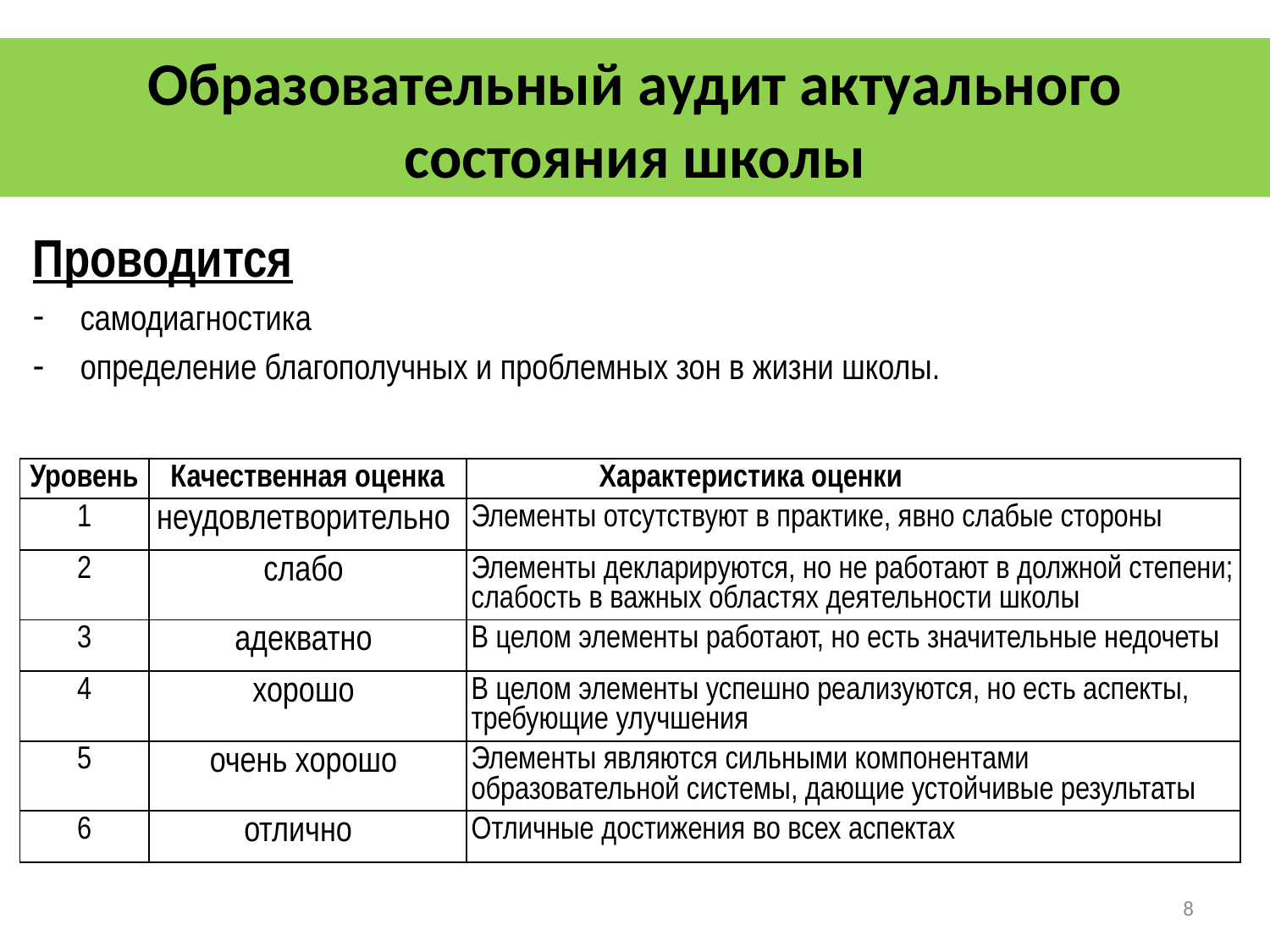

# Образовательный аудит актуального состояния школы
Проводится
самодиагностика
определение благополучных и проблемных зон в жизни школы.
| Уровень | Качественная оценка | Характеристика оценки |
| --- | --- | --- |
| 1 | неудовлетворительно | Элементы отсутствуют в практике, явно слабые стороны |
| 2 | слабо | Элементы декларируются, но не работают в должной степени; слабость в важных областях деятельности школы |
| 3 | адекватно | В целом элементы работают, но есть значительные недочеты |
| 4 | хорошо | В целом элементы успешно реализуются, но есть аспекты, требующие улучшения |
| 5 | очень хорошо | Элементы являются сильными компонентами образовательной системы, дающие устойчивые результаты |
| 6 | отлично | Отличные достижения во всех аспектах |
8